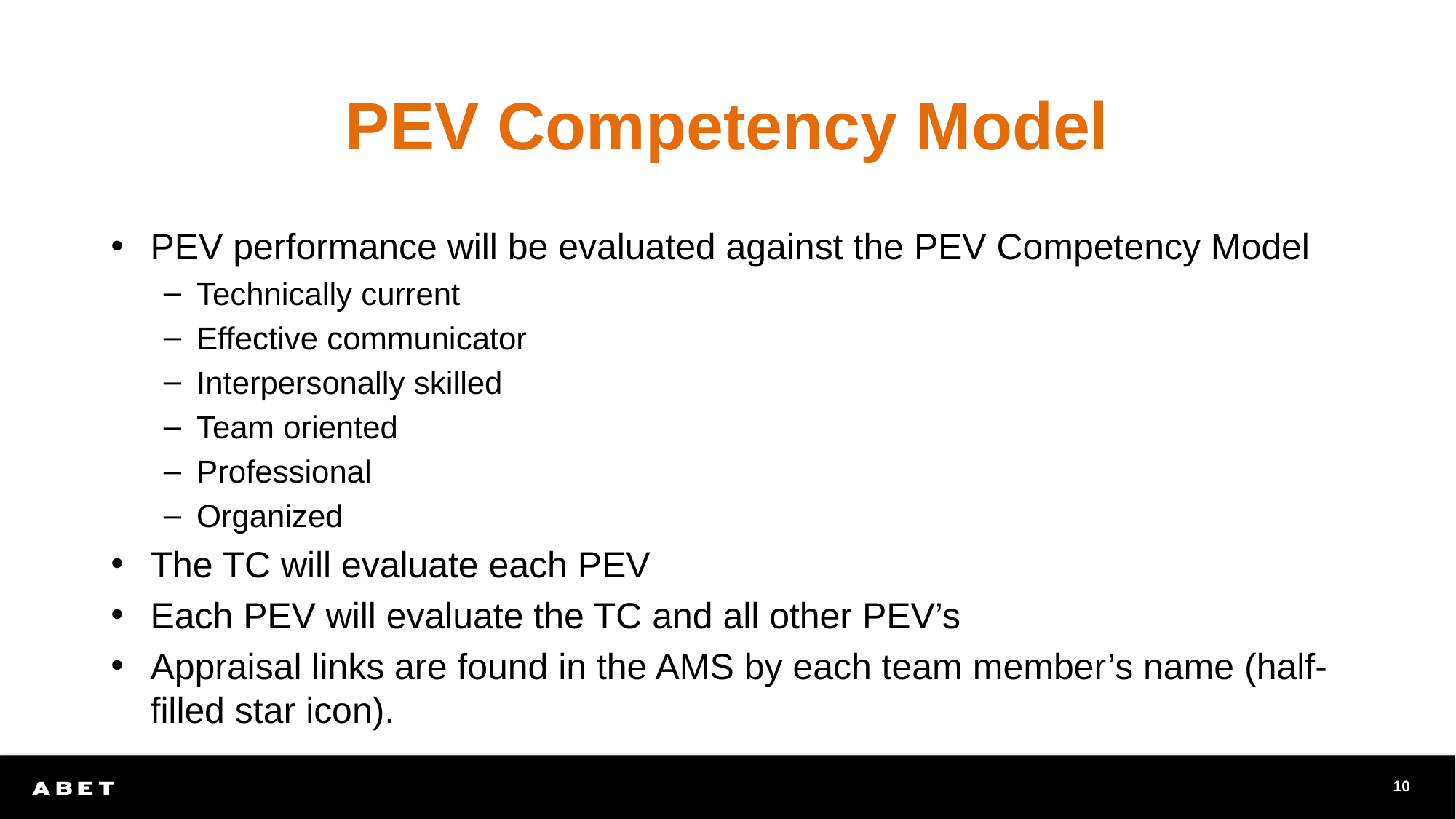

# PEV Competency Model
PEV performance will be evaluated against the PEV Competency Model
Technically current
Effective communicator
Interpersonally skilled
Team oriented
Professional
Organized
The TC will evaluate each PEV
Each PEV will evaluate the TC and all other PEV’s
Appraisal links are found in the AMS by each team member’s name (half-filled star icon).